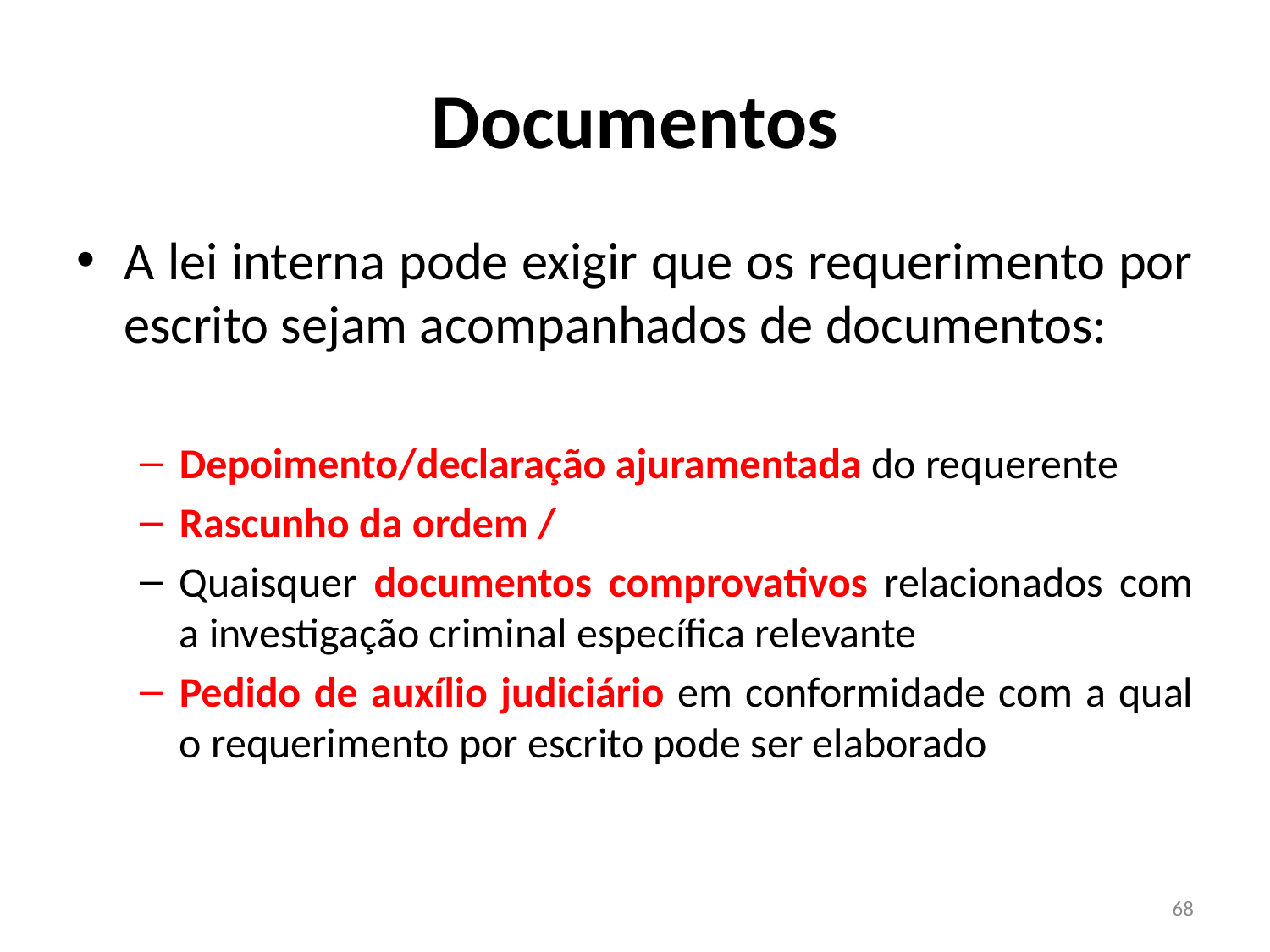

# Documentos
A lei interna pode exigir que os requerimento por escrito sejam acompanhados de documentos:

Depoimento/declaração ajuramentada do requerente
Rascunho da ordem /
Quaisquer documentos comprovativos relacionados com a investigação criminal específica relevante
Pedido de auxílio judiciário em conformidade com a qual o requerimento por escrito pode ser elaborado
68